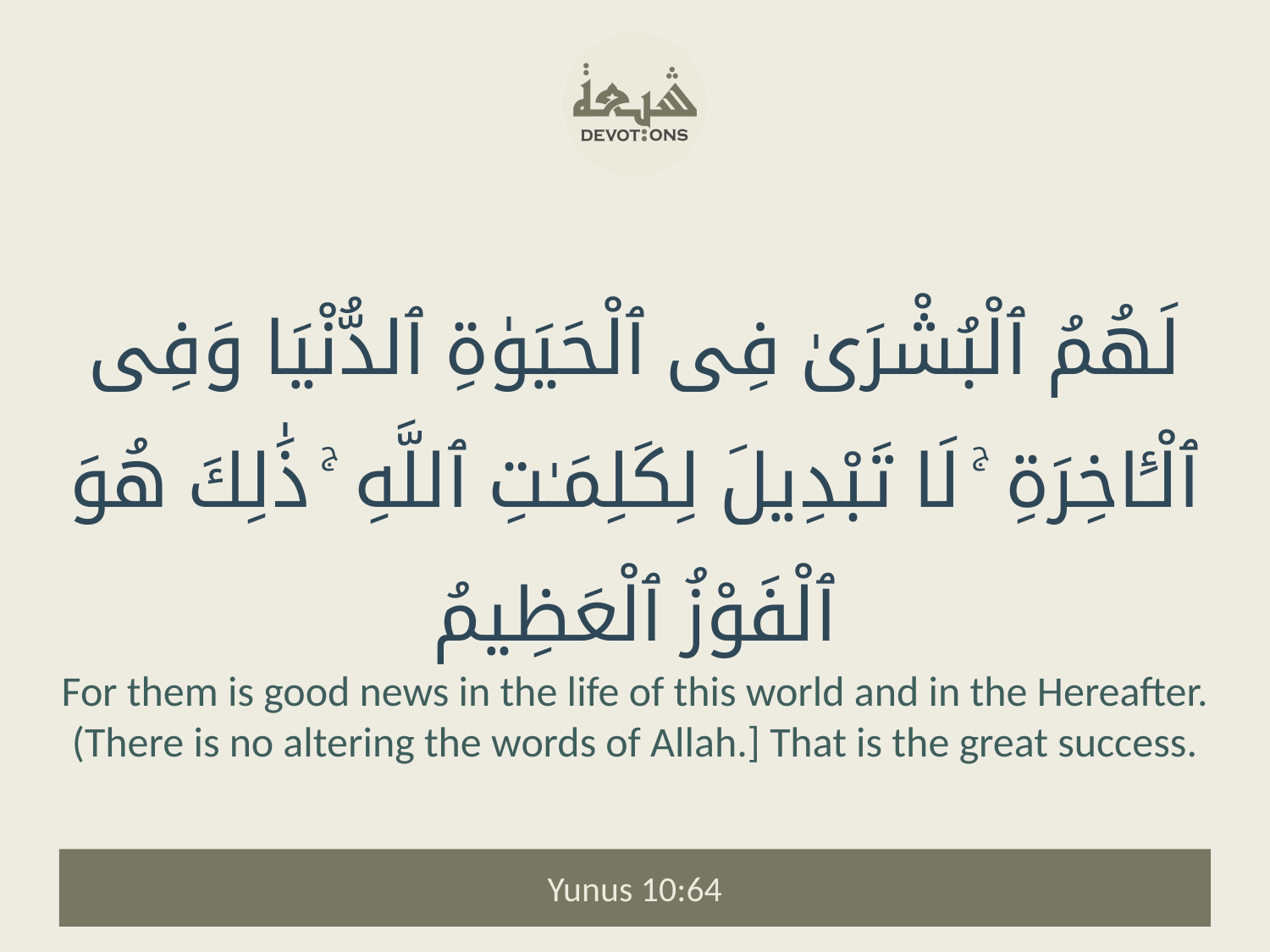

لَهُمُ ٱلْبُشْرَىٰ فِى ٱلْحَيَوٰةِ ٱلدُّنْيَا وَفِى ٱلْـَٔاخِرَةِ ۚ لَا تَبْدِيلَ لِكَلِمَـٰتِ ٱللَّهِ ۚ ذَٰلِكَ هُوَ ٱلْفَوْزُ ٱلْعَظِيمُ
For them is good news in the life of this world and in the Hereafter. (There is no altering the words of Allah.] That is the great success.
Yunus 10:64